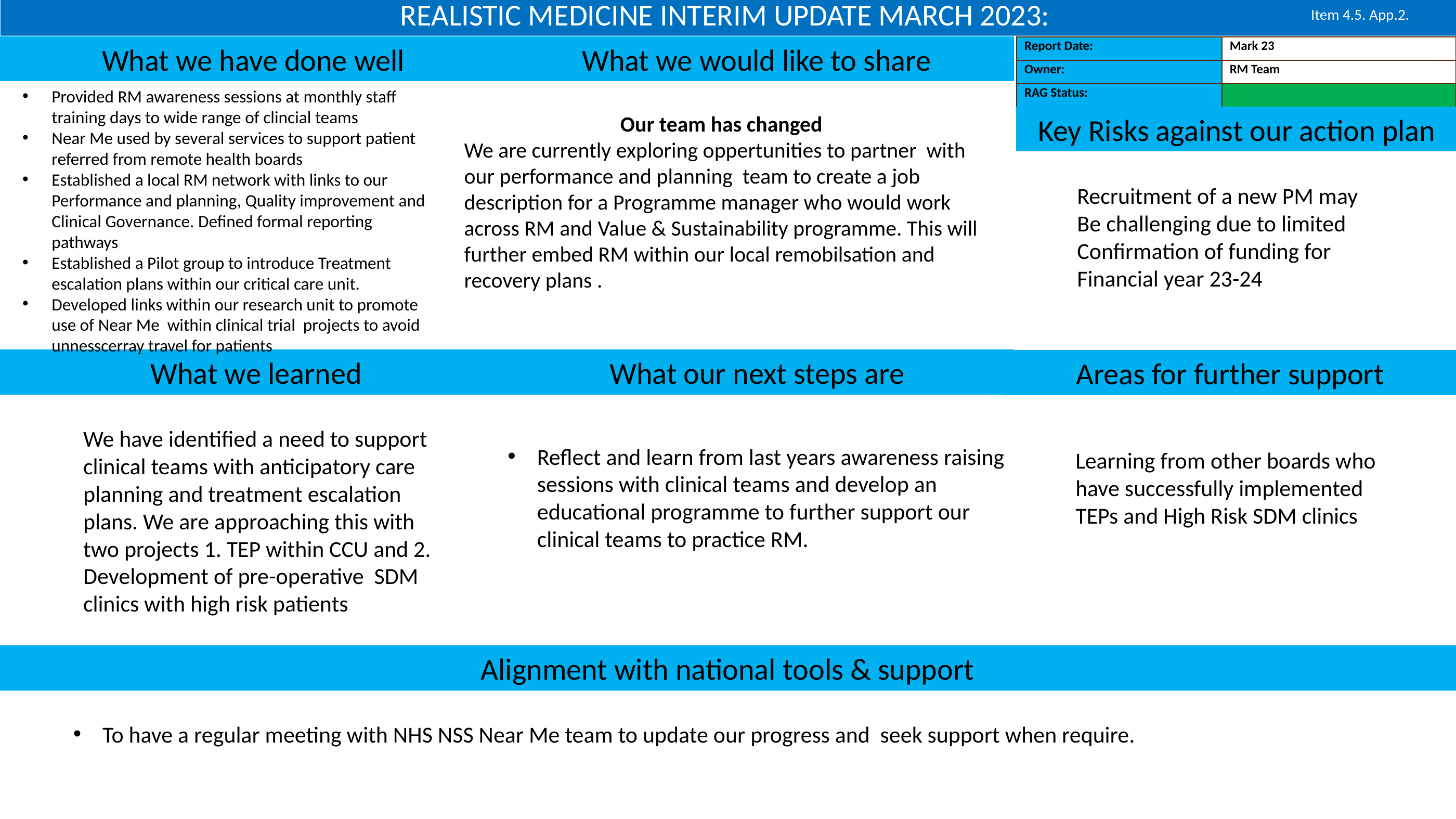

REALISTIC MEDICINE INTERIM UPDATE MARCH 2023:
Item 4.5. App.2.
What we have done well
What we would like to share
| Report Date: | Mark 23 |
| --- | --- |
| Owner: | RM Team |
| RAG Status: |  |
Provided RM awareness sessions at monthly staff training days to wide range of clincial teams
Near Me used by several services to support patient referred from remote health boards
Established a local RM network with links to our Performance and planning, Quality improvement and Clinical Governance. Defined formal reporting pathways
Established a Pilot group to introduce Treatment escalation plans within our critical care unit.
Developed links within our research unit to promote use of Near Me  within clinical trial  projects to avoid unnesscerray travel for patients
Our team has changed
We are currently exploring oppertunities to partner  with our performance and planning  team to create a job description for a Programme manager who would work across RM and Value & Sustainability programme. This will further embed RM within our local remobilsation and recovery plans .
Key Risks against our action plan

Recruitment of a new PM may
Be challenging due to limited
Confirmation of funding for
Financial year 23-24

What we learned
What our next steps are
Areas for further support
We have identified a need to support clinical teams with anticipatory care planning and treatment escalation plans. We are approaching this with two projects 1. TEP within CCU and 2. Development of pre-operative  SDM clinics with high risk patients

Reflect and learn from last years awareness raising sessions with clinical teams and develop an educational programme to further support our clinical teams to practice RM.
Learning from other boards who have successfully implemented TEPs and High Risk SDM clinics
Alignment with national tools & support
To have a regular meeting with NHS NSS Near Me team to update our progress and  seek support when require.